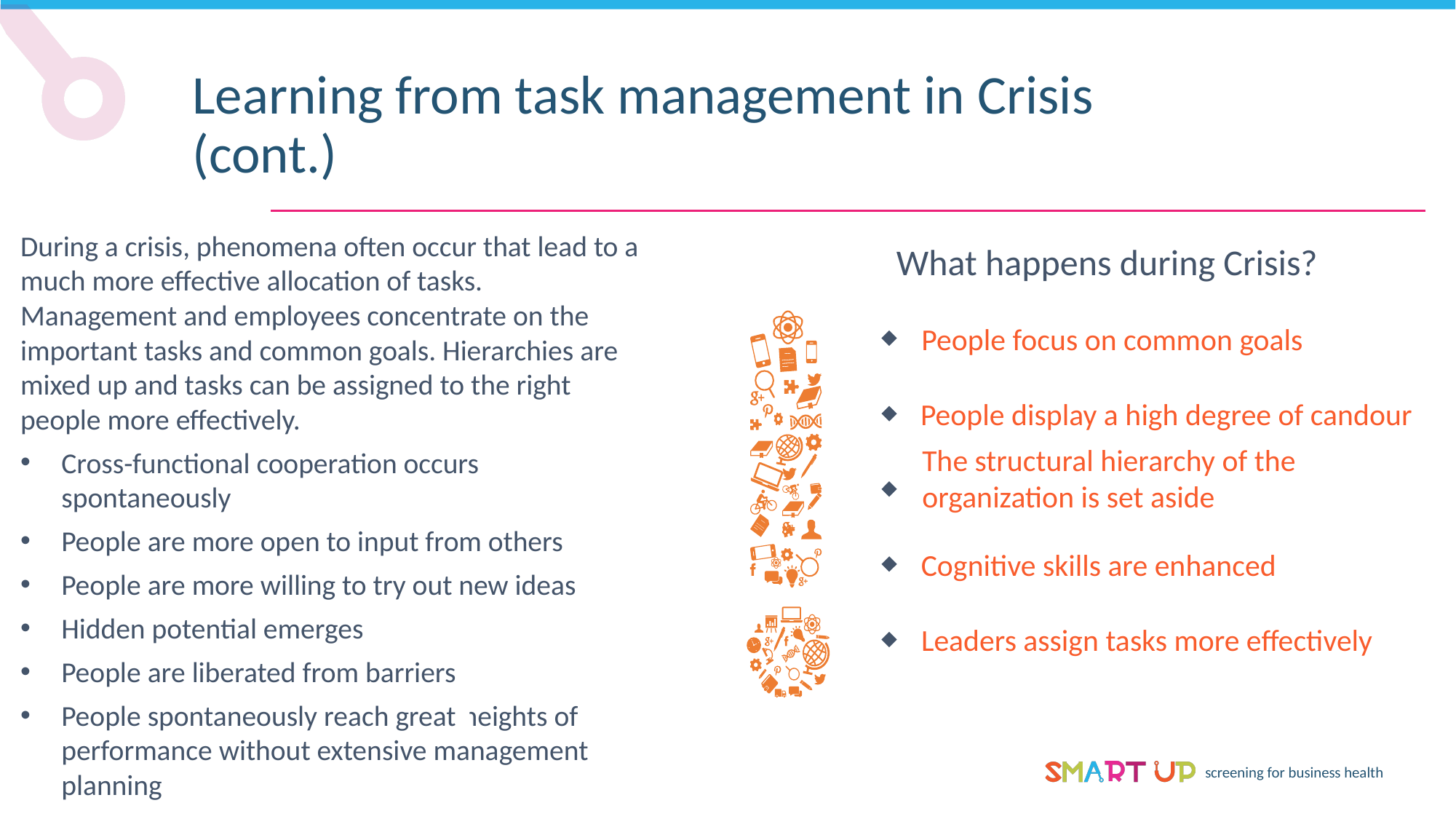

Learning from task management in Crisis (cont.)
During a crisis, phenomena often occur that lead to a much more effective allocation of tasks. Management and employees concentrate on the important tasks and common goals. Hierarchies are mixed up and tasks can be assigned to the right people more effectively.
Cross-functional cooperation occurs spontaneously
People are more open to input from others
People are more willing to try out new ideas
Hidden potential emerges
People are liberated from barriers
People spontaneously reach great heights of performance without extensive management planning
What happens during Crisis?

People focus on common goals

People display a high degree of candour

The structural hierarchy of the organization is set aside

Cognitive skills are enhanced

Leaders assign tasks more effectively

I